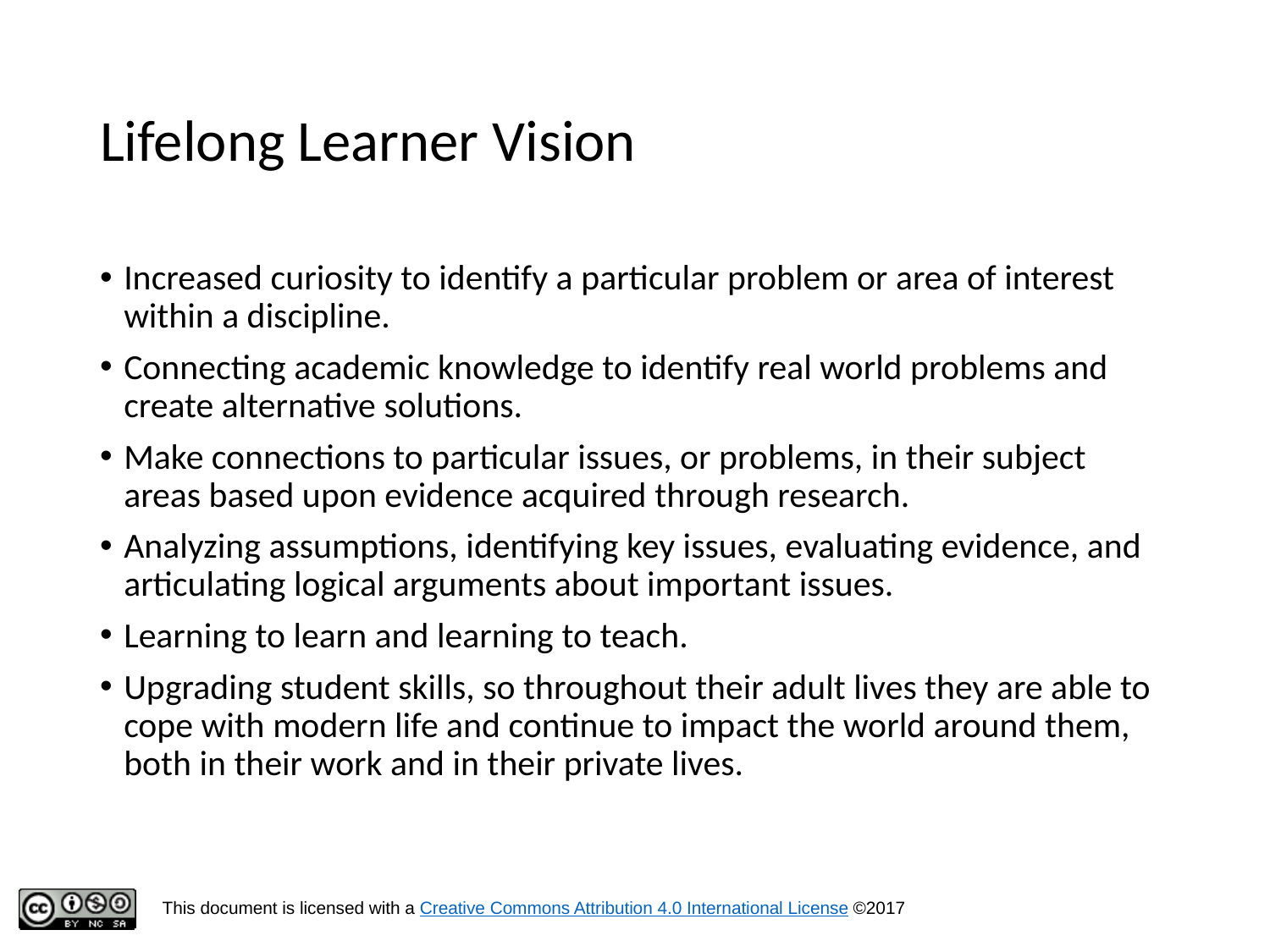

# Lifelong Learner Vision
Increased curiosity to identify a particular problem or area of interest within a discipline.
Connecting academic knowledge to identify real world problems and create alternative solutions.
Make connections to particular issues, or problems, in their subject areas based upon evidence acquired through research.
Analyzing assumptions, identifying key issues, evaluating evidence, and articulating logical arguments about important issues.
Learning to learn and learning to teach.
Upgrading student skills, so throughout their adult lives they are able to cope with modern life and continue to impact the world around them, both in their work and in their private lives.